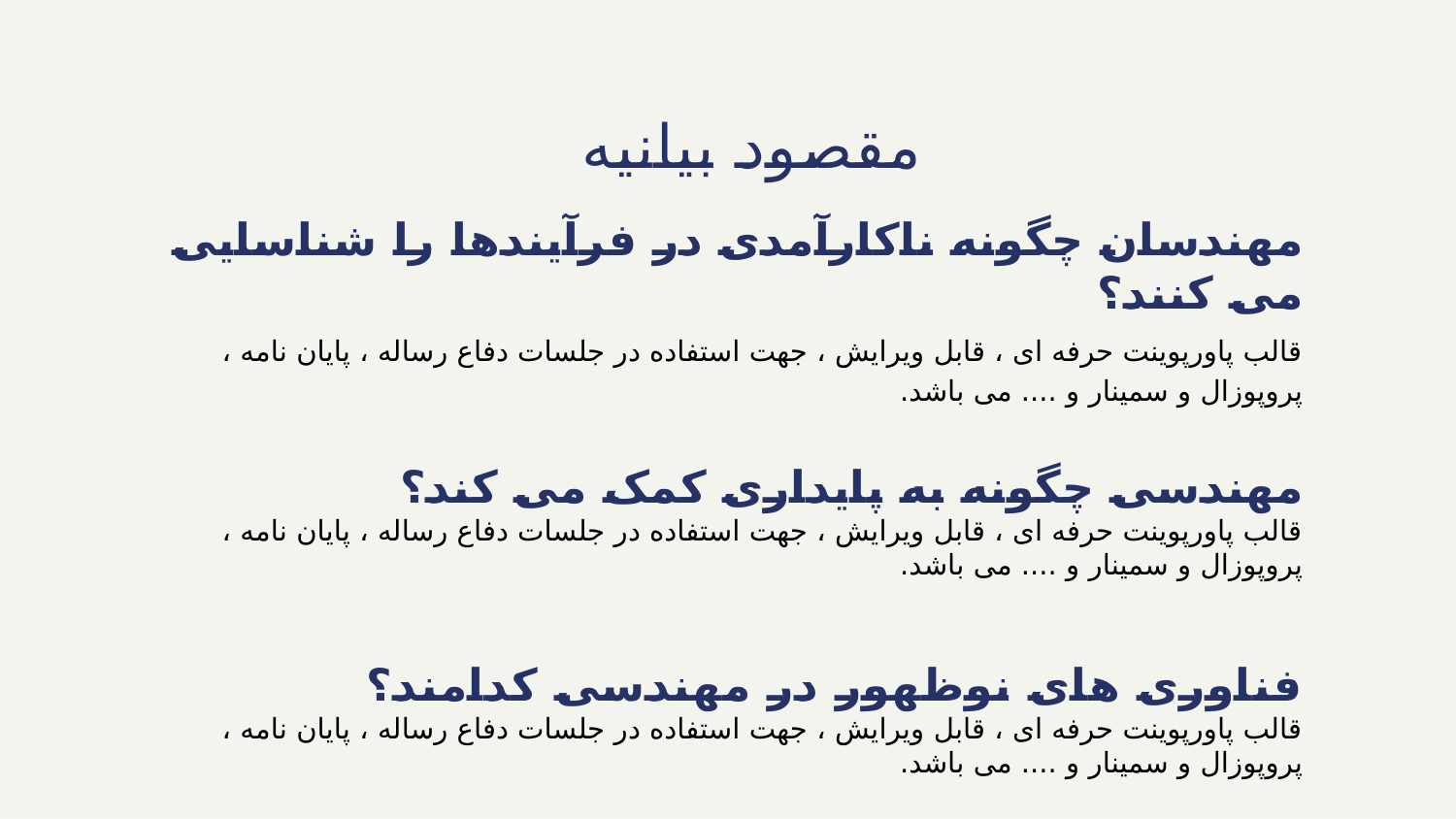

# مقصود بیانیه
مهندسان چگونه ناکارآمدی در فرآیندها را شناسایی می کنند؟
قالب پاورپوينت حرفه ای ، قابل ویرایش ، جهت استفاده در جلسات دفاع رساله ، پایان نامه ، پروپوزال و سمینار و .... می باشد.

مهندسی چگونه به پایداری کمک می کند؟
قالب پاورپوينت حرفه ای ، قابل ویرایش ، جهت استفاده در جلسات دفاع رساله ، پایان نامه ، پروپوزال و سمینار و .... می باشد.

فناوری های نوظهور در مهندسی کدامند؟
قالب پاورپوينت حرفه ای ، قابل ویرایش ، جهت استفاده در جلسات دفاع رساله ، پایان نامه ، پروپوزال و سمینار و .... می باشد.